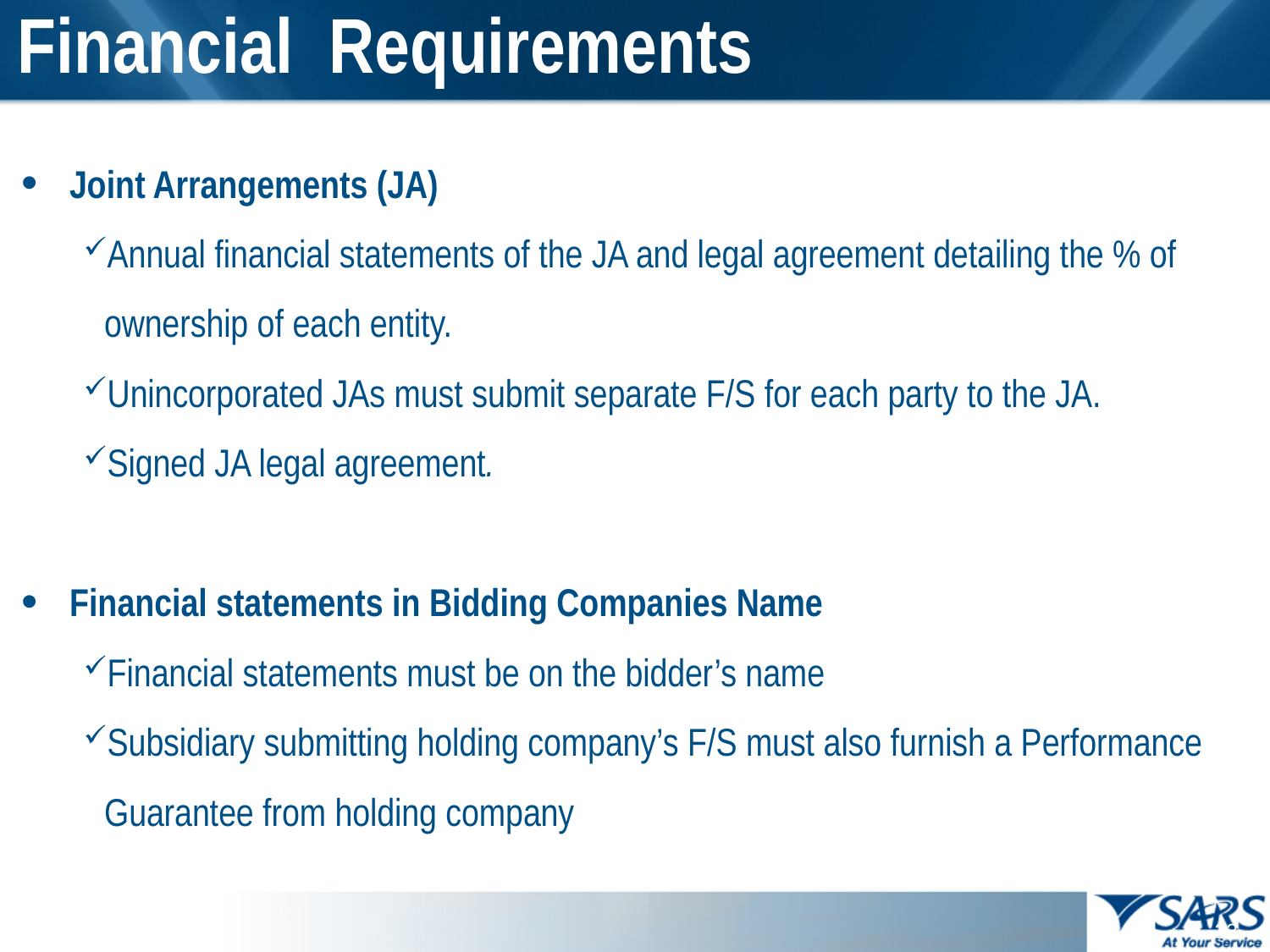

33
# Financial  Requirements
Joint Arrangements (JA)
Annual financial statements of the JA and legal agreement detailing the % of ownership of each entity.
Unincorporated JAs must submit separate F/S for each party to the JA.
Signed JA legal agreement.

Financial statements in Bidding Companies Name
Financial statements must be on the bidder’s name
Subsidiary submitting holding company’s F/S must also furnish a Performance Guarantee from holding company